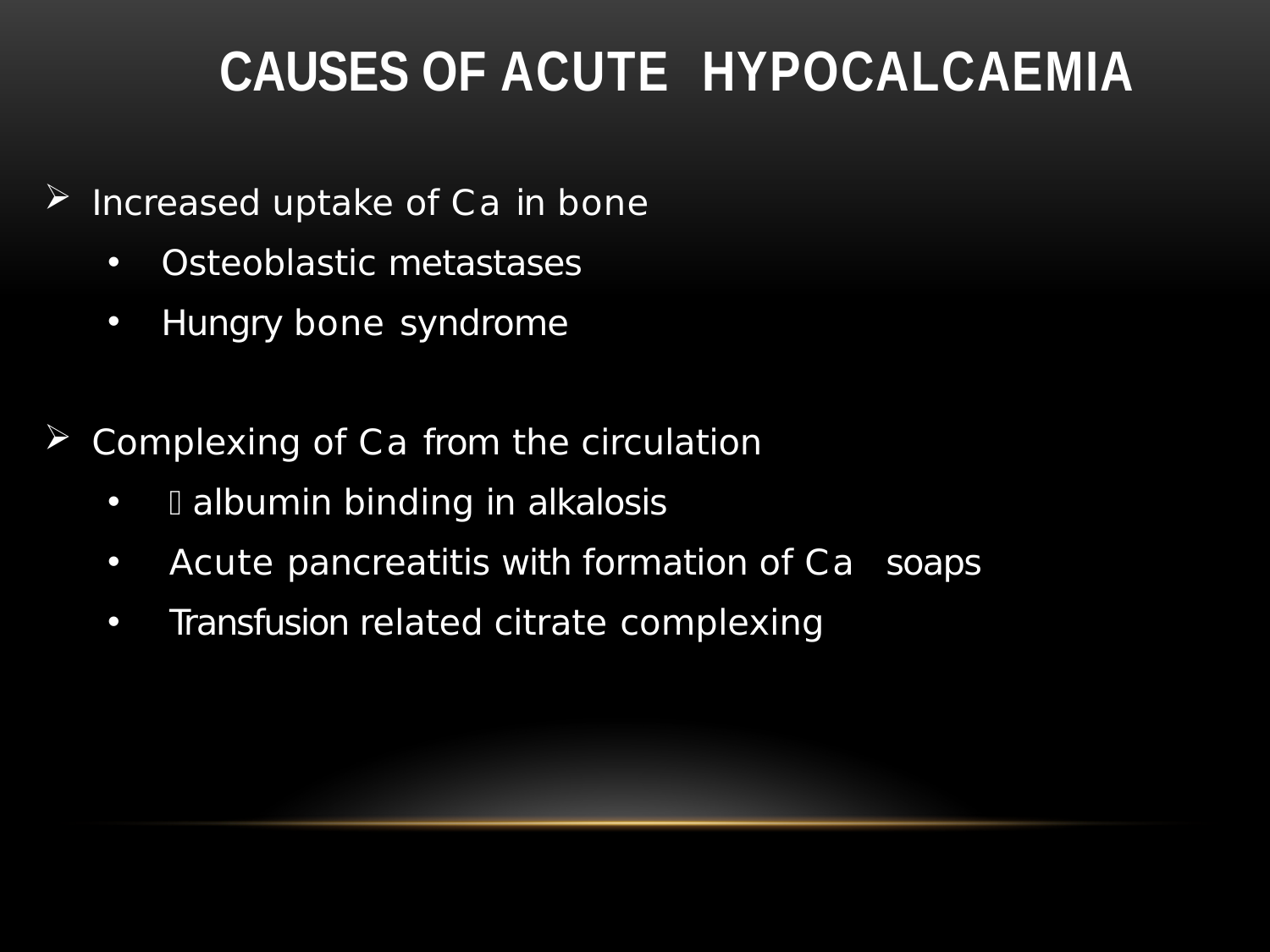

# Causes of Acute  Hypocalcaemia
Increased uptake of Ca in bone
 Osteoblastic metastases
 Hungry bone syndrome

Complexing of Ca from the circulation
 ↑ albumin binding in alkalosis
 Acute pancreatitis with formation of Ca  soaps
 Transfusion related citrate complexing